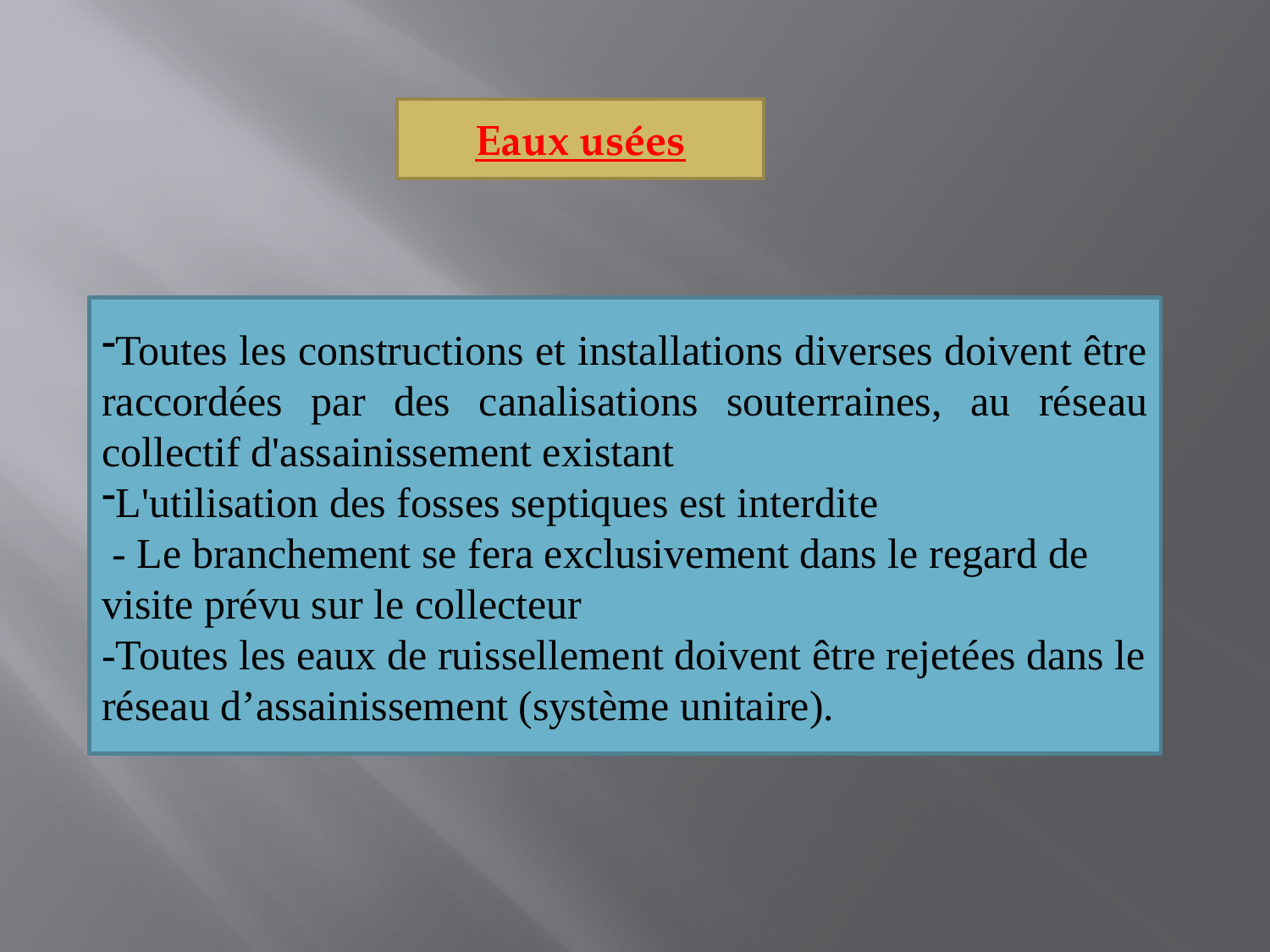

Eaux usées
Toutes les constructions et installations diverses doivent être raccordées par des canalisations souterraines, au réseau collectif d'assainissement existant
L'utilisation des fosses septiques est interdite
 - Le branchement se fera exclusivement dans le regard de visite prévu sur le collecteur
-Toutes les eaux de ruissellement doivent être rejetées dans le réseau d’assainissement (système unitaire).